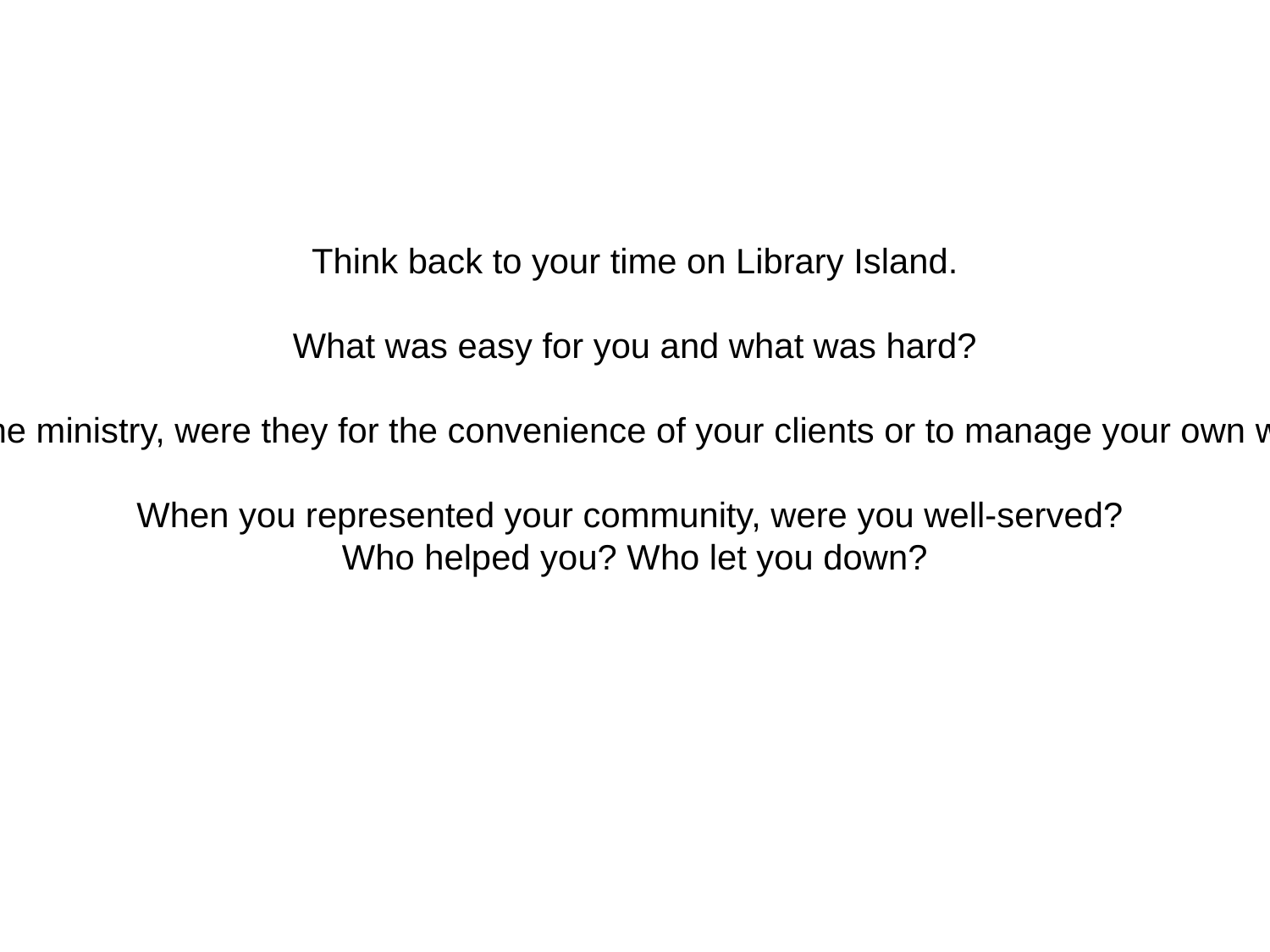

Think back to your time on Library Island.

What was easy for you and what was hard?

When you designed processes at the libraries or the ministry, were they for the convenience of your clients or to manage your own workload? How can we reconcile these two needs?

When you represented your community, were you well-served?
Who helped you? Who let you down?